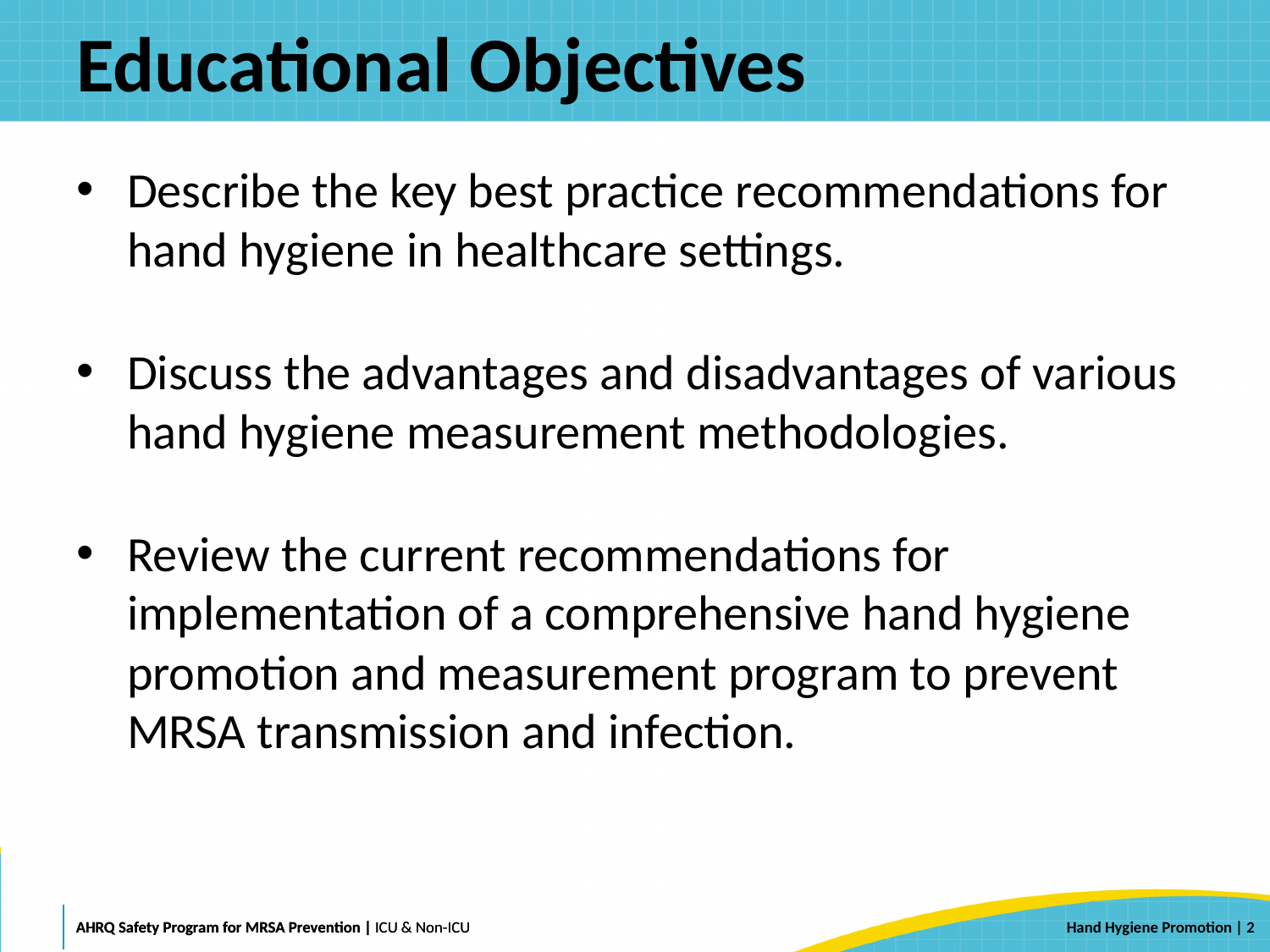

# Educational Objectives
Describe the key best practice recommendations for hand hygiene in healthcare settings.
Discuss the advantages and disadvantages of various hand hygiene measurement methodologies.
Review the current recommendations for implementation of a comprehensive hand hygiene promotion and measurement program to prevent MRSA transmission and infection.
 | 2